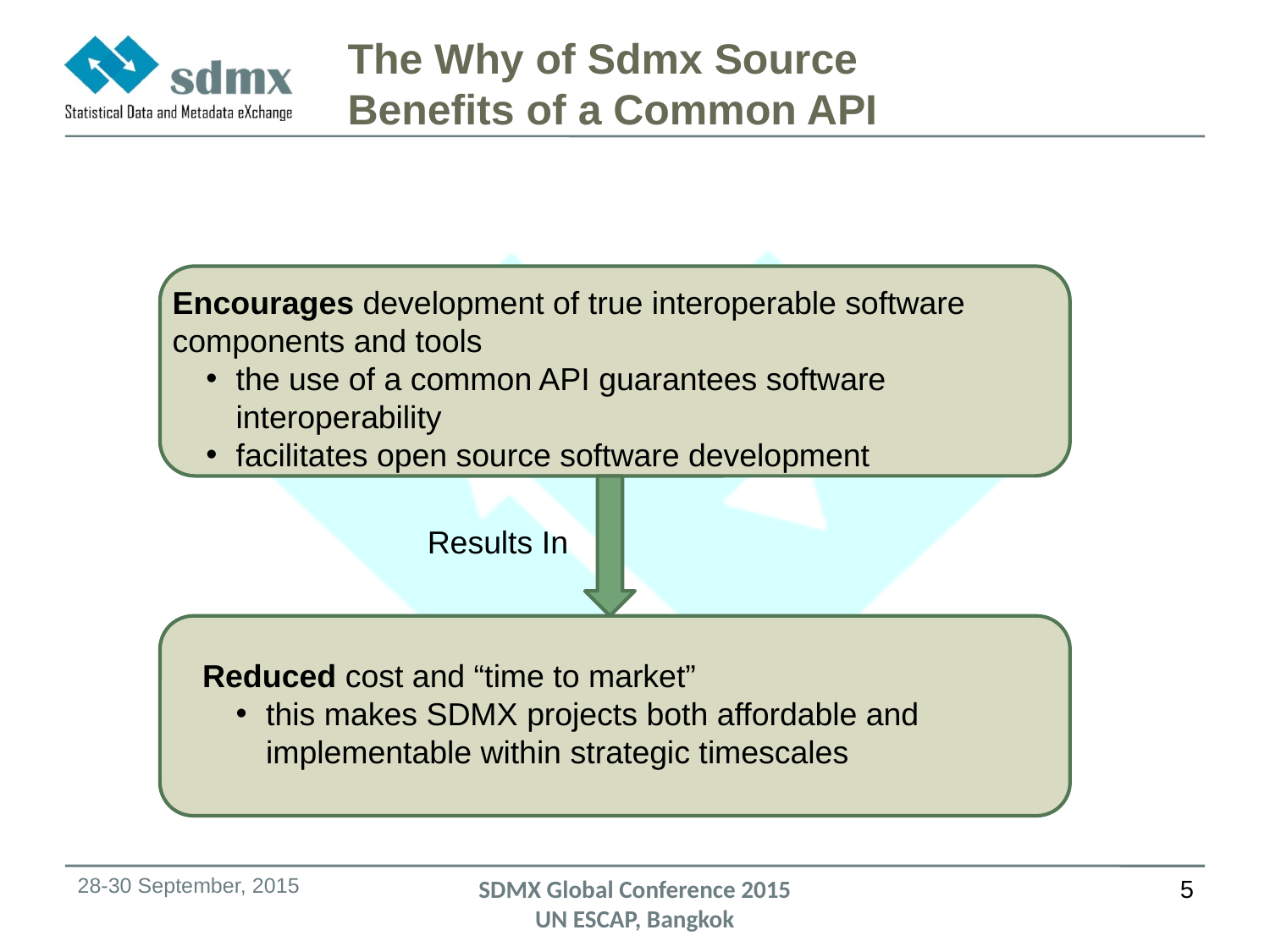

# The Why of Sdmx Source Benefits of a Common API

Encourages development of true interoperable software components and tools
the use of a common API guarantees software interoperability
facilitates open source software development

Results In

Reduced cost and “time to market”
this makes SDMX projects both affordable and implementable within strategic timescales

28-30 September, 2015
SDMX Global Conference 2015
UN ESCAP, Bangkok
5